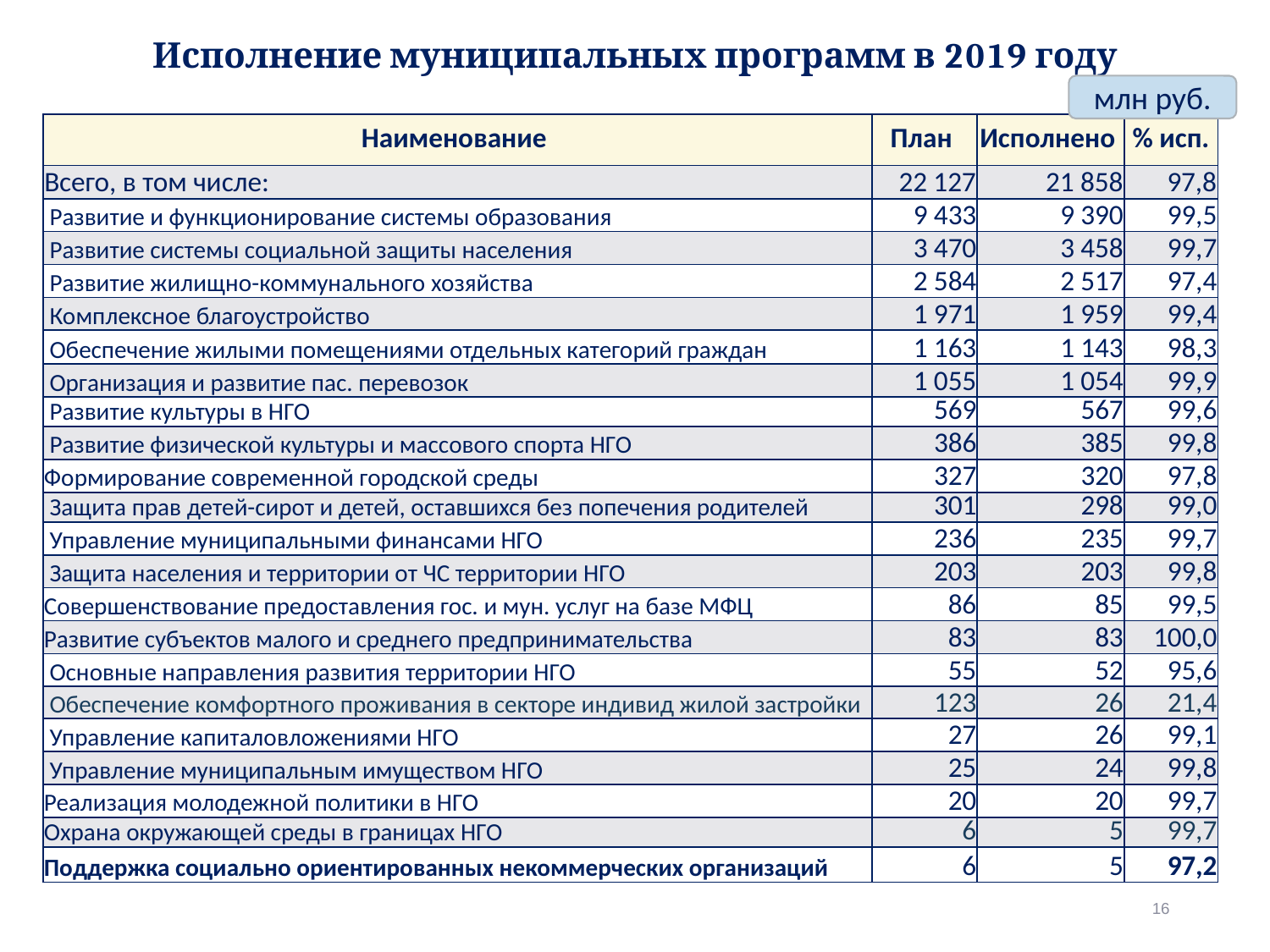

# Исполнение муниципальных программ в 2019 году
млн руб.
| Наименование | План | Исполнено | % исп. |
| --- | --- | --- | --- |
| Всего, в том числе: | 22 127 | 21 858 | 97,8 |
| Развитие и функционирование системы образования | 9 433 | 9 390 | 99,5 |
| Развитие системы социальной защиты населения | 3 470 | 3 458 | 99,7 |
| Развитие жилищно-коммунального хозяйства | 2 584 | 2 517 | 97,4 |
| Комплексное благоустройство | 1 971 | 1 959 | 99,4 |
| Обеспечение жилыми помещениями отдельных категорий граждан | 1 163 | 1 143 | 98,3 |
| Организация и развитие пас. перевозок | 1 055 | 1 054 | 99,9 |
| Развитие культуры в НГО | 569 | 567 | 99,6 |
| Развитие физической культуры и массового спорта НГО | 386 | 385 | 99,8 |
| Формирование современной городской среды | 327 | 320 | 97,8 |
| Защита прав детей-сирот и детей, оставшихся без попечения родителей | 301 | 298 | 99,0 |
| Управление муниципальными финансами НГО | 236 | 235 | 99,7 |
| Защита населения и территории от ЧС территории НГО | 203 | 203 | 99,8 |
| Совершенствование предоставления гос. и мун. услуг на базе МФЦ | 86 | 85 | 99,5 |
| Развитие субъектов малого и среднего предпринимательства | 83 | 83 | 100,0 |
| Основные направления развития территории НГО | 55 | 52 | 95,6 |
| Обеспечение комфортного проживания в секторе индивид жилой застройки | 123 | 26 | 21,4 |
| Управление капиталовложениями НГО | 27 | 26 | 99,1 |
| Управление муниципальным имуществом НГО | 25 | 24 | 99,8 |
| Реализация молодежной политики в НГО | 20 | 20 | 99,7 |
| Охрана окружающей среды в границах НГО | 6 | 5 | 99,7 |
| Поддержка социально ориентированных некоммерческих организаций | 6 | 5 | 97,2 |
16